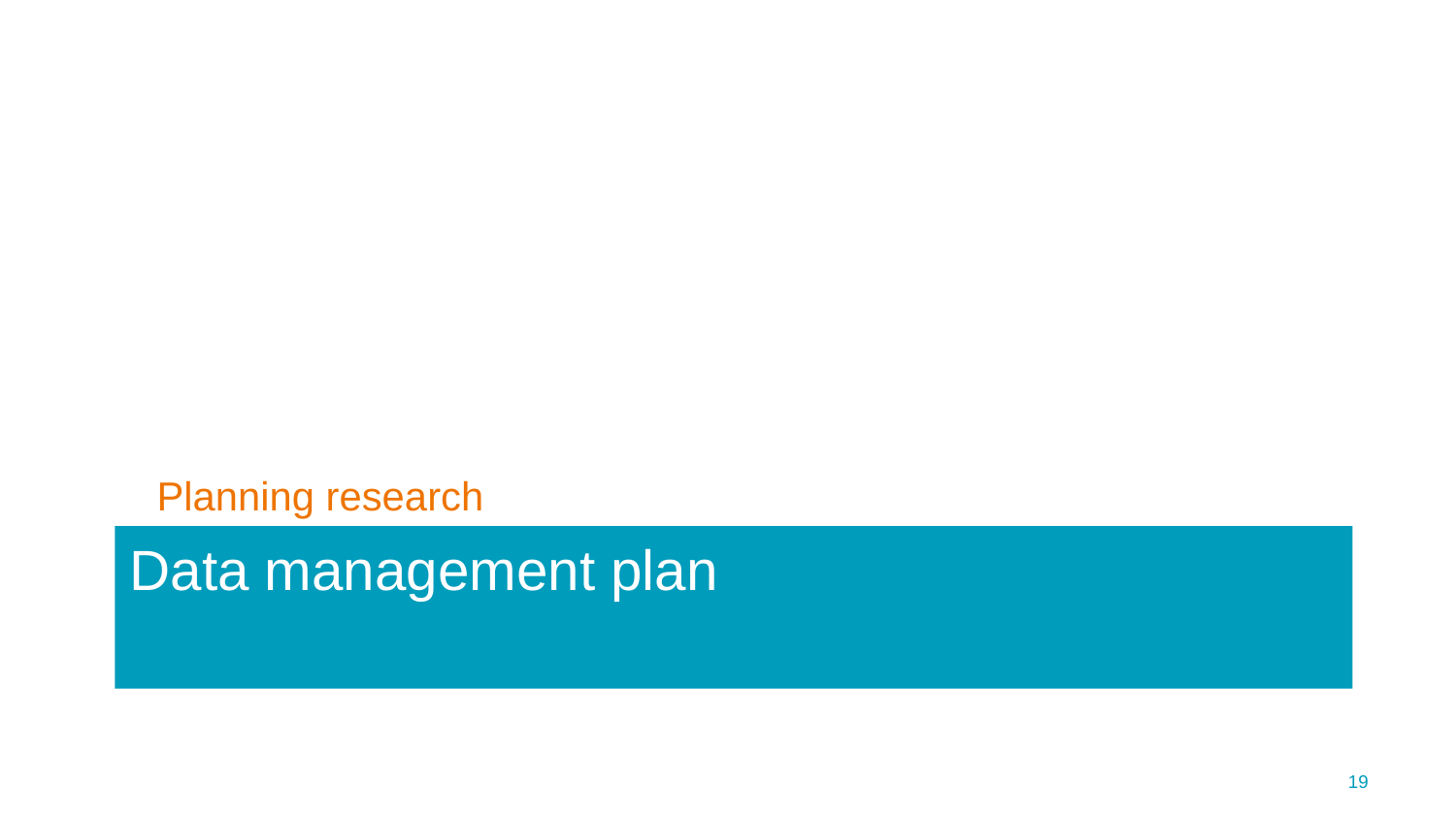

Planning research
# Data management plan
19